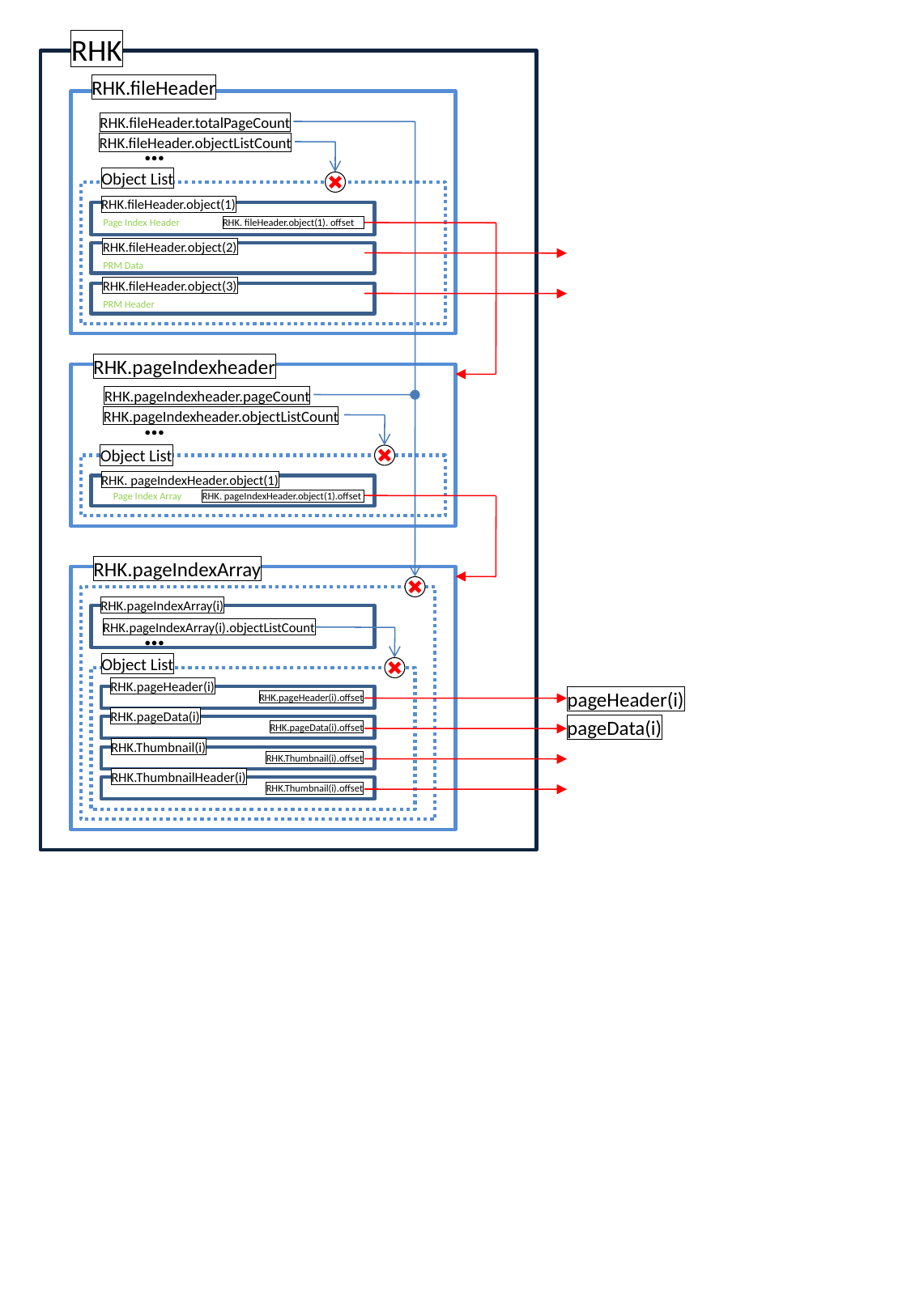

RHK

RHK.fileHeader

RHK.fileHeader.totalPageCount
…
RHK.fileHeader.objectListCount
Object List

RHK.fileHeader.object(1)

Page Index Header
RHK. fileHeader.object(1). offset
RHK.fileHeader.object(2)

PRM Data
RHK.fileHeader.object(3)

PRM Header
RHK.pageIndexheader

RHK.pageIndexheader.pageCount
…
RHK.pageIndexheader.objectListCount
Object List

RHK. pageIndexHeader.object(1)

Page Index Array
RHK. pageIndexHeader.object(1).offset
RHK.pageIndexArray

RHK.pageIndexArray(i)

…
RHK.pageIndexArray(i).objectListCount
Object List

RHK.pageHeader(i)

pageHeader(i)
RHK.pageHeader(i).offset
RHK.pageData(i)
pageData(i)

RHK.pageData(i).offset
RHK.Thumbnail(i)

RHK.Thumbnail(i).offset
RHK.ThumbnailHeader(i)

RHK.Thumbnail(i).offset